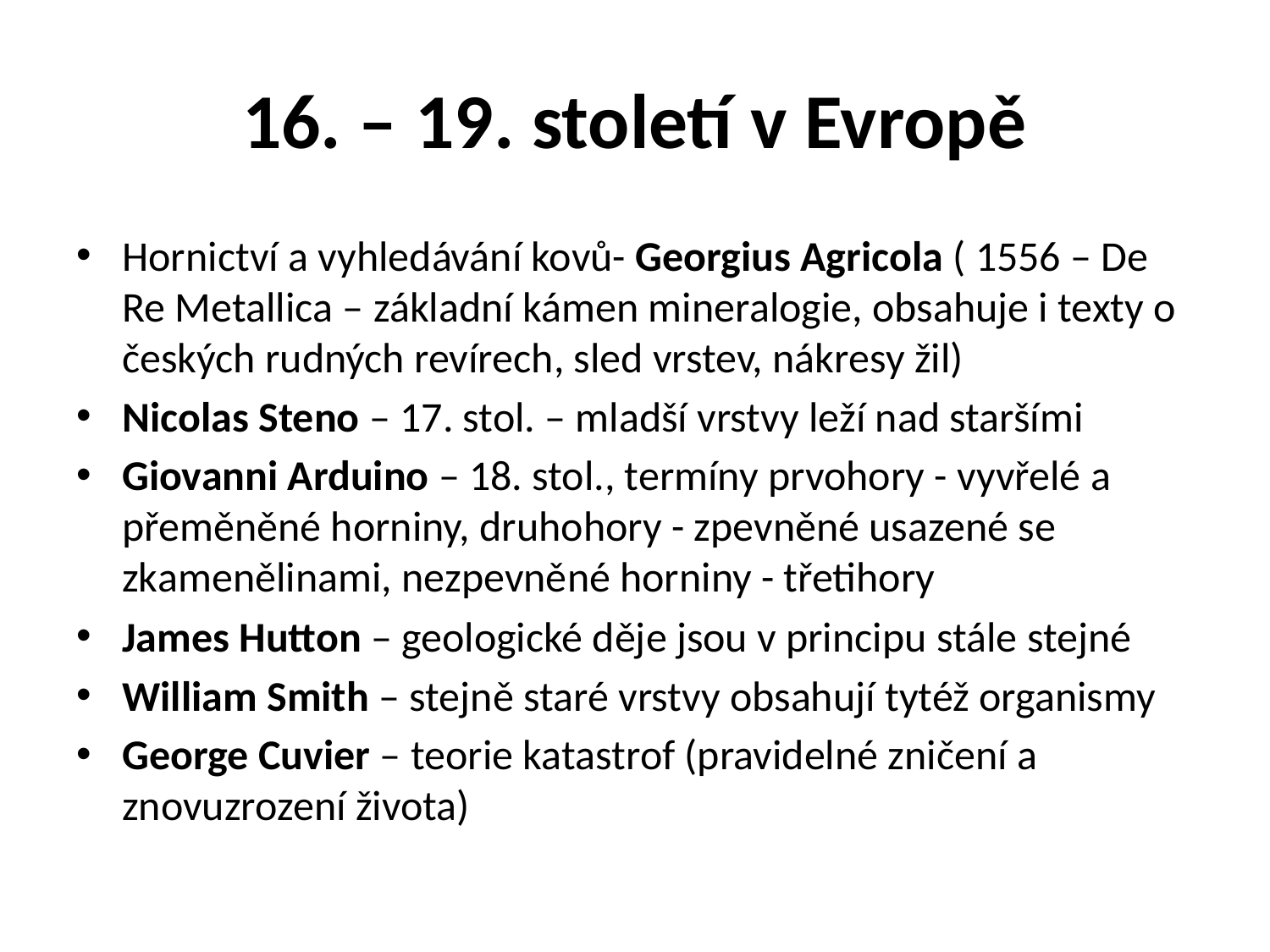

# 16. – 19. století v Evropě
Hornictví a vyhledávání kovů- Georgius Agricola ( 1556 – De Re Metallica – základní kámen mineralogie, obsahuje i texty o českých rudných revírech, sled vrstev, nákresy žil)
Nicolas Steno – 17. stol. – mladší vrstvy leží nad staršími
Giovanni Arduino – 18. stol., termíny prvohory - vyvřelé a přeměněné horniny, druhohory - zpevněné usazené se zkamenělinami, nezpevněné horniny - třetihory
James Hutton – geologické děje jsou v principu stále stejné
William Smith – stejně staré vrstvy obsahují tytéž organismy
George Cuvier – teorie katastrof (pravidelné zničení a znovuzrození života)